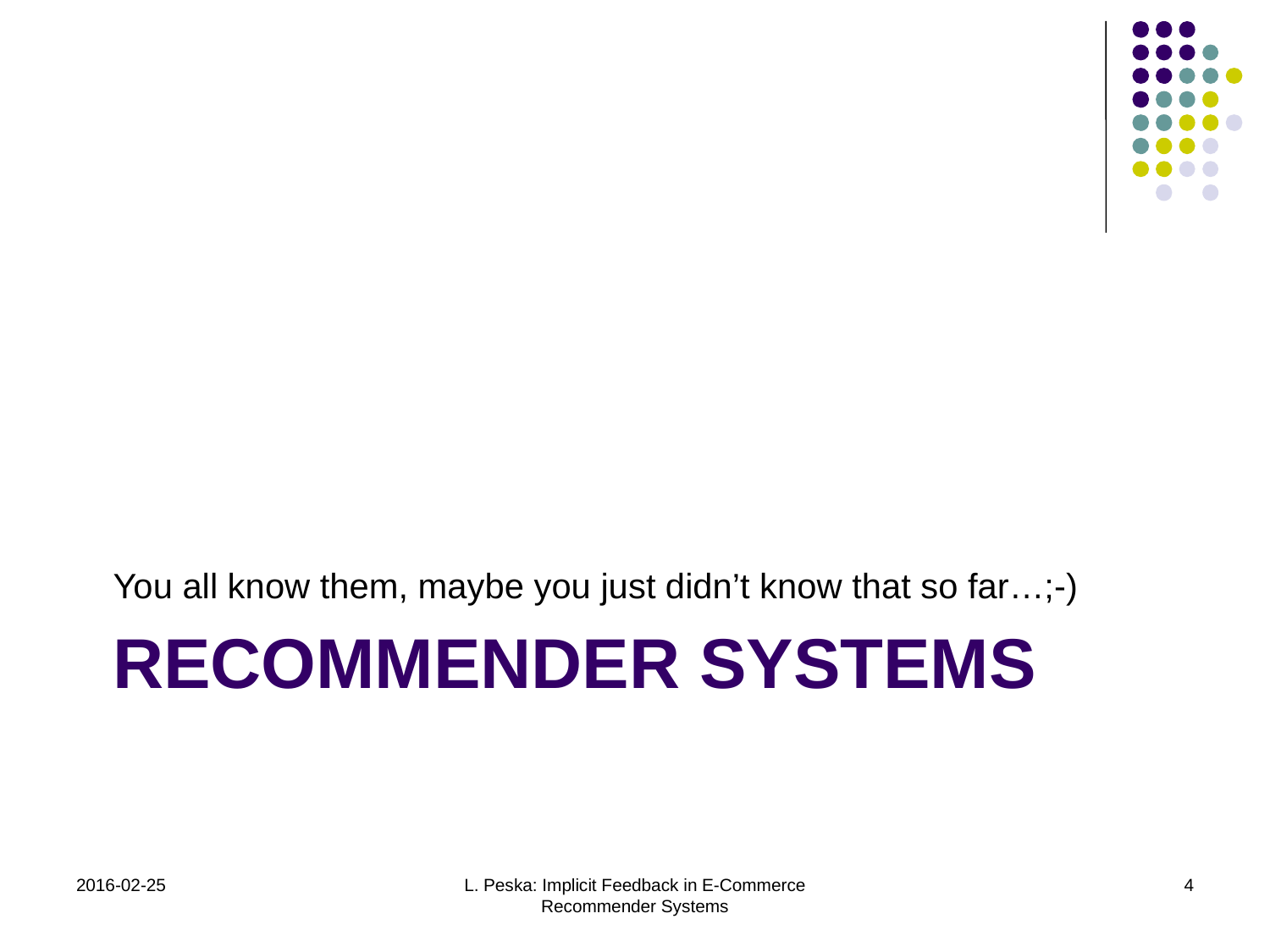

You all know them, maybe you just didn’t know that so far…;-)
# Recommender Systems
2016-02-25
L. Peska: Implicit Feedback in E-Commerce Recommender Systems
4